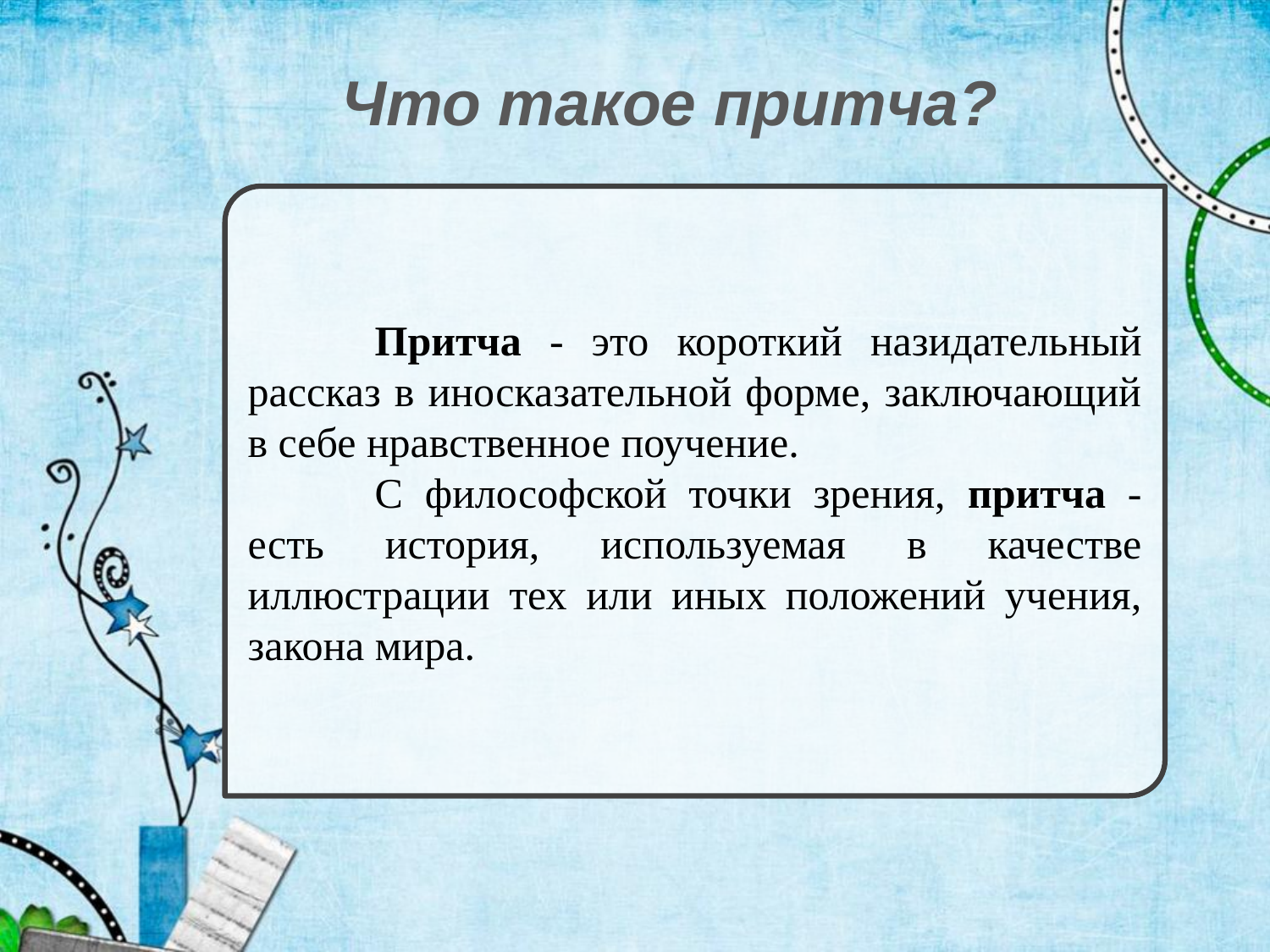

Что такое притча?
	Притча ‑ это короткий назидательный рассказ в иносказательной форме, заключающий в себе нравственное поучение.
	С философской точки зрения, притча ‑ есть история, используемая в качестве иллюстрации тех или иных положений учения, закона мира.